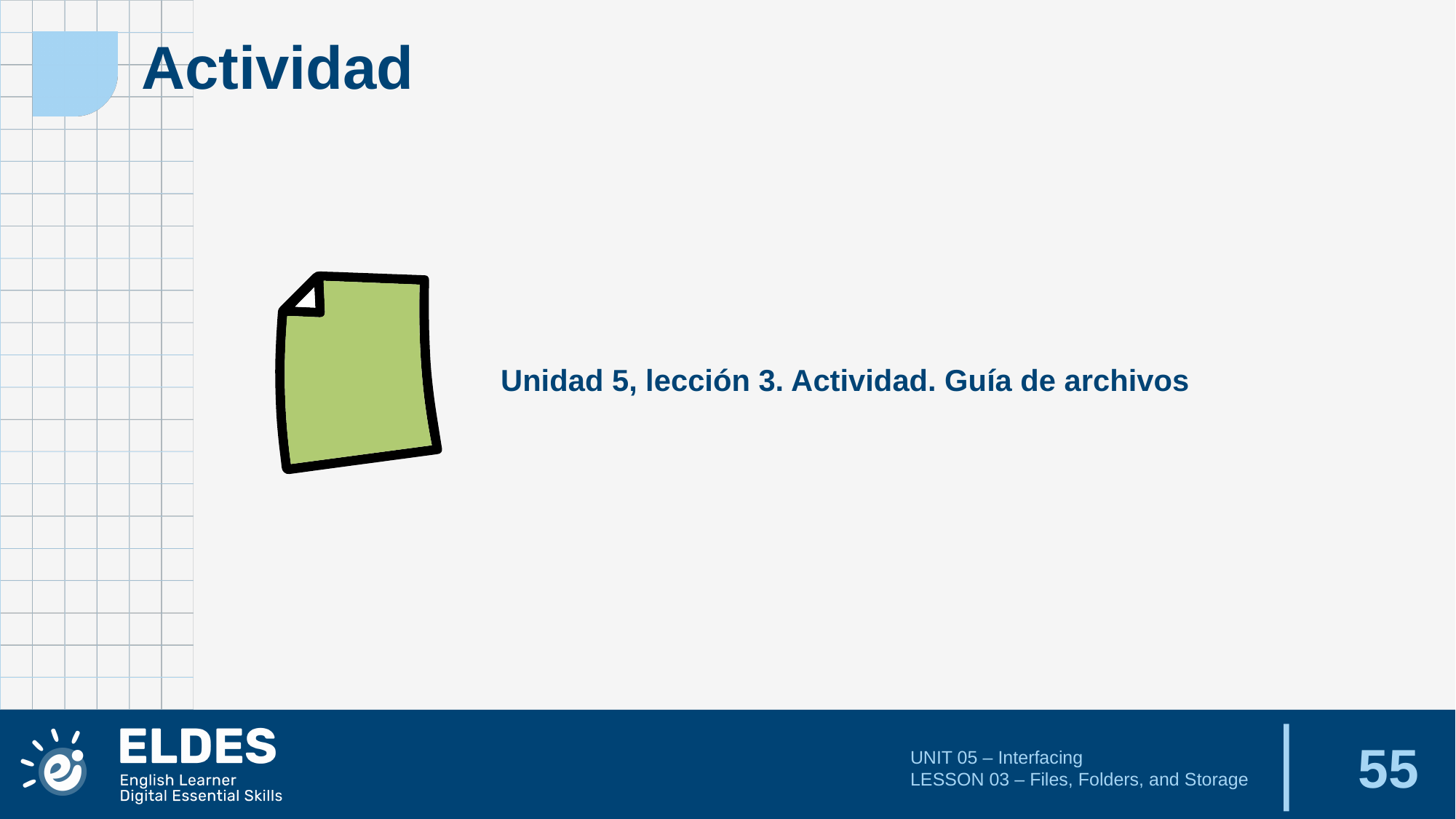

Actividad

Unidad 5, lección 3. Actividad. Guía de archivos
55
UNIT 05 – Interfacing
LESSON 03 – Files, Folders, and Storage